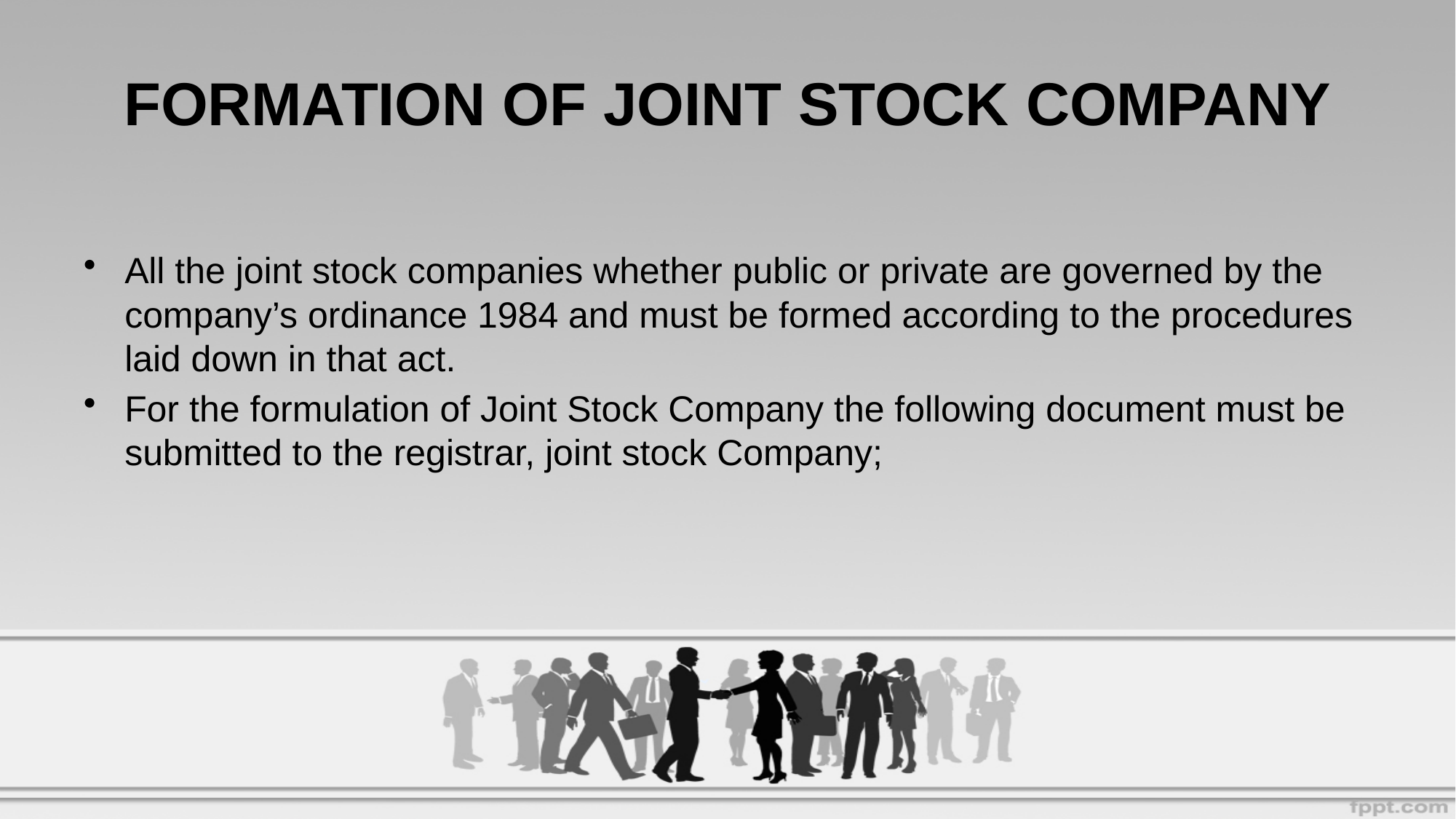

# FORMATION OF JOINT STOCK COMPANY

All the joint stock companies whether public or private are governed by the company’s ordinance 1984 and must be formed according to the procedures laid down in that act.
For the formulation of Joint Stock Company the following document must be submitted to the registrar, joint stock Company;